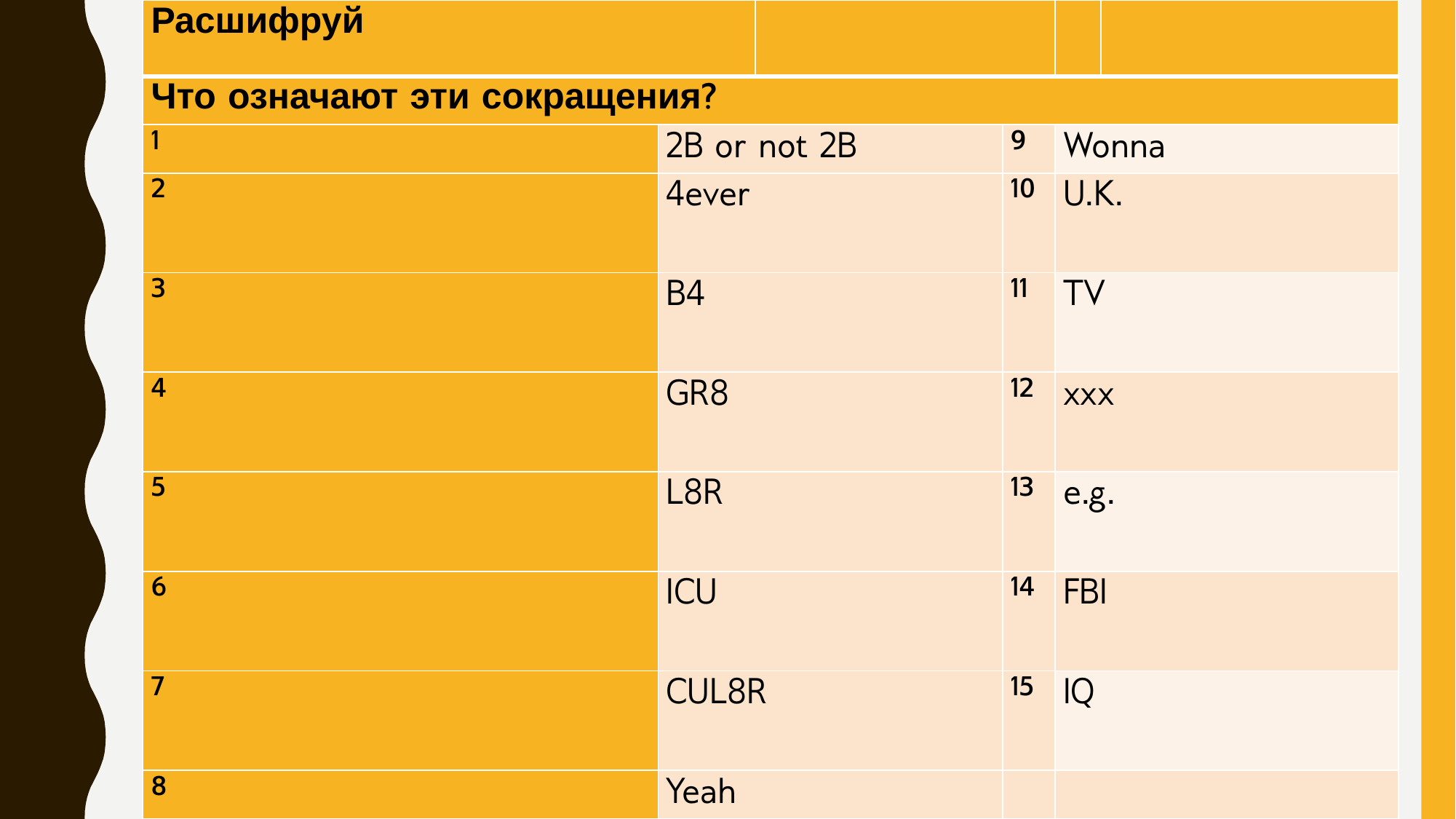

| Расшифруй |  |  |  |  |  |
| --- | --- | --- | --- | --- | --- |
| Что означают эти сокращения? |  |  |  |  |  |
| 1 | 2B or not 2B | 2B or not 2B | 9 | Wonna | Wonna |
| 2 | 4ever | 4ever | 10 | U.K. | U.K. |
| 3 | B4 | B4 | 11 | TV | TV |
| 4 | GR8 | GR8 | 12 | xxx | xxx |
| 5 | L8R | L8R | 13 | e.g. | e.g. |
| 6 | ICU | ICU | 14 | FBI | FBI |
| 7 | CUL8R | CUL8R | 15 | IQ | IQ |
| 8 | Yeah | Yeah |  |  |  |